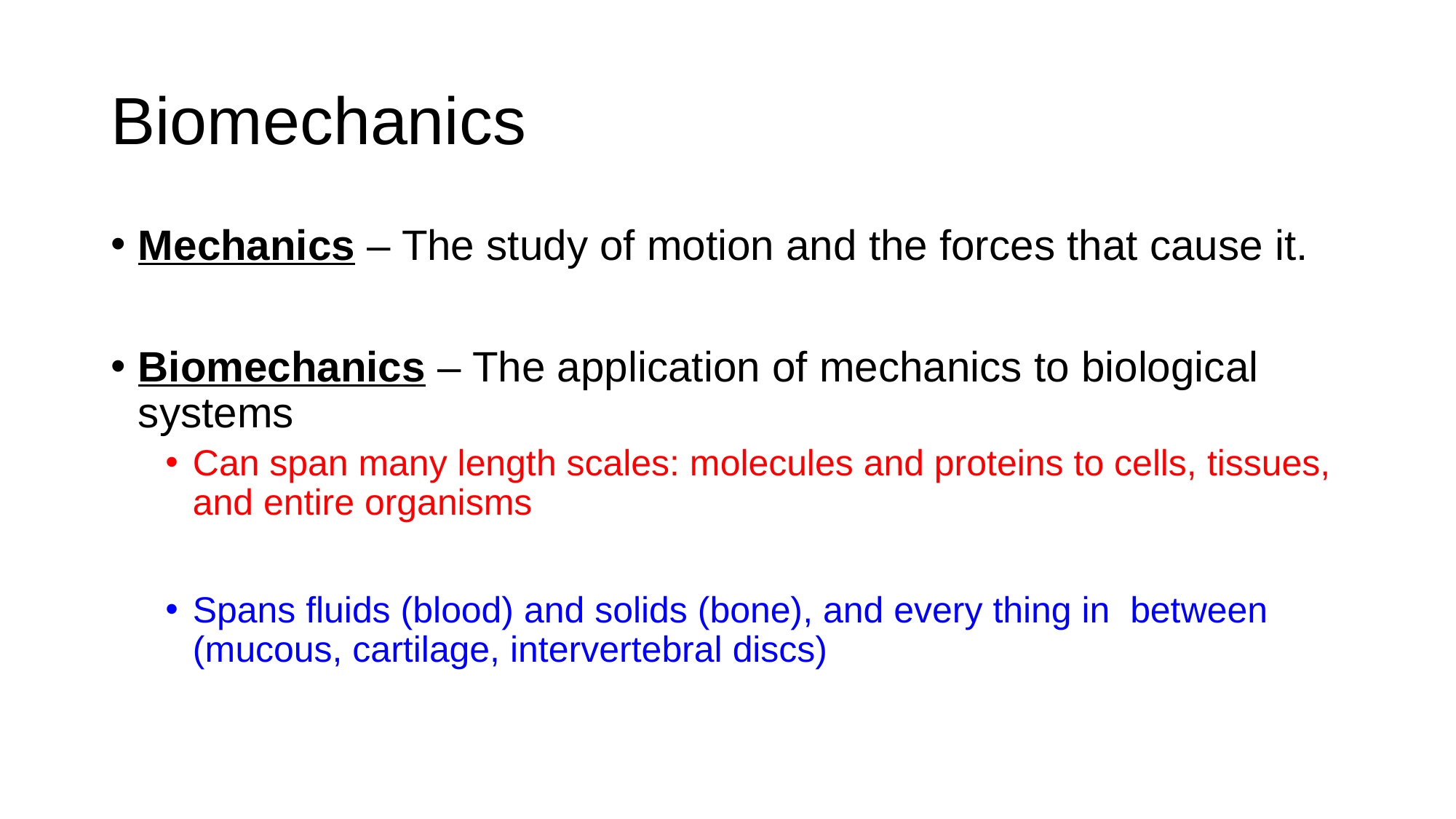

# Biomechanics
Mechanics – The study of motion and the forces that cause it.

Biomechanics – The application of mechanics to biological systems
Can span many length scales: molecules and proteins to cells, tissues, and entire organisms

Spans fluids (blood) and solids (bone), and every thing in  between (mucous, cartilage, intervertebral discs)